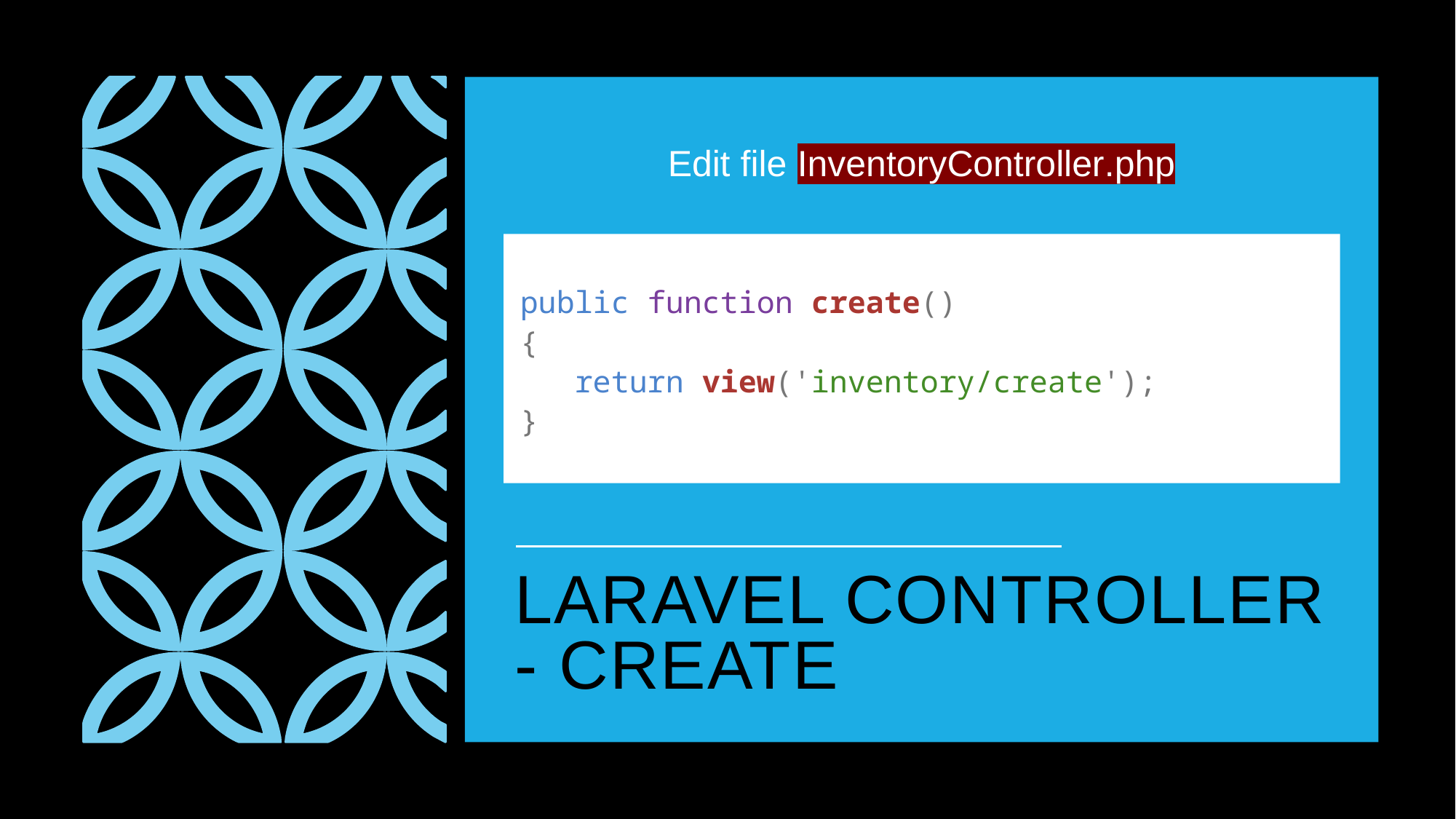

Edit file InventoryController.php

public function create()
{
   return view('inventory/create');
}

# Laravel CONTROLLER - create